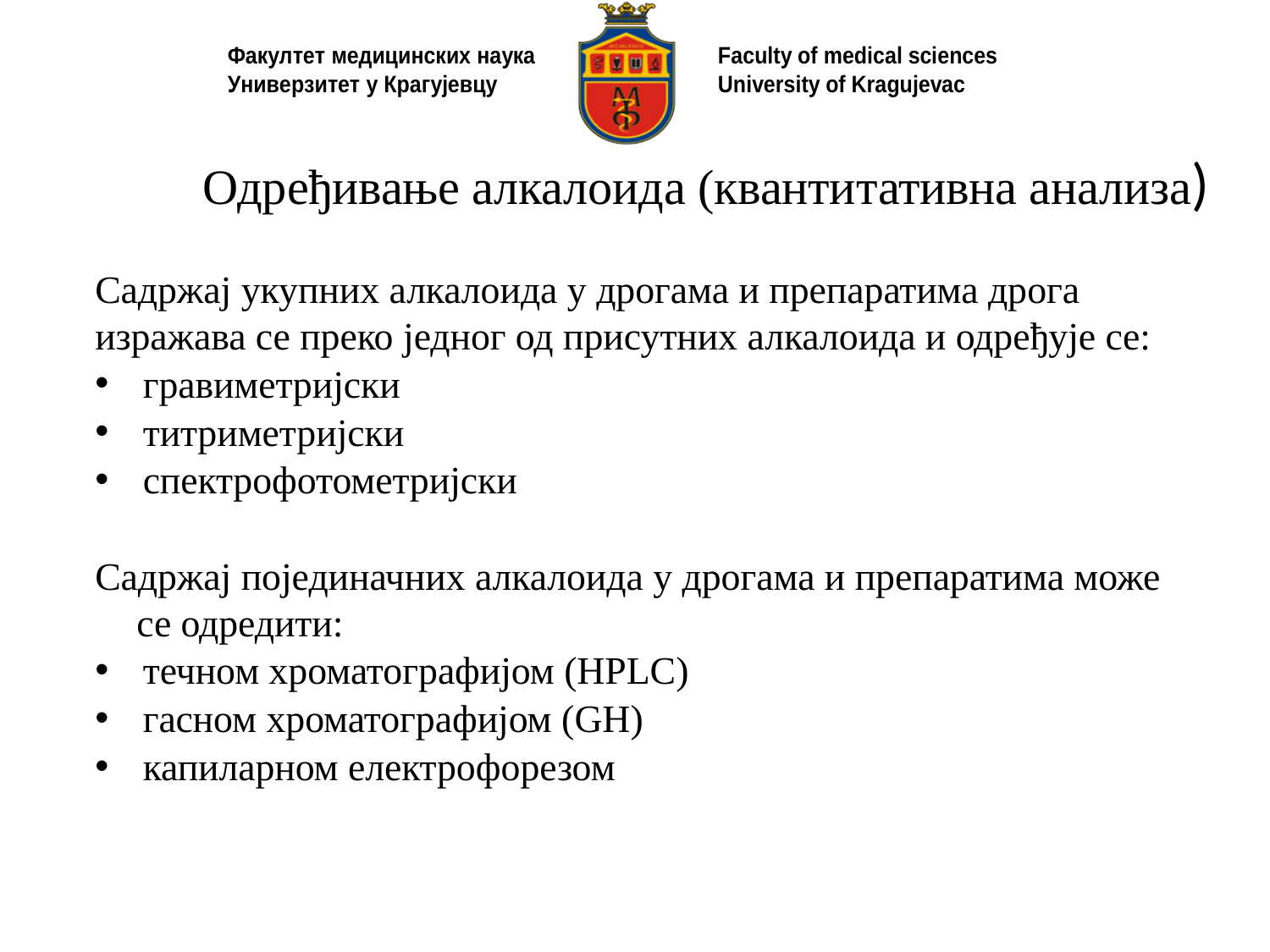

# Одређивање алкалоида (квантитативна анализа)
Садржај укупних алкалоида у дрогама и препаратима дрога  изражава се преко једног од присутних алкалоида и одређује се:
гравиметријски
титриметријски
спектрофотометријски

Садржај појединачних алкалоида у дрогама и препаратима може  се одредити:
течном хроматографијом (HPLC)
гасном хроматографијом (GH)
капиларном електрофорезом